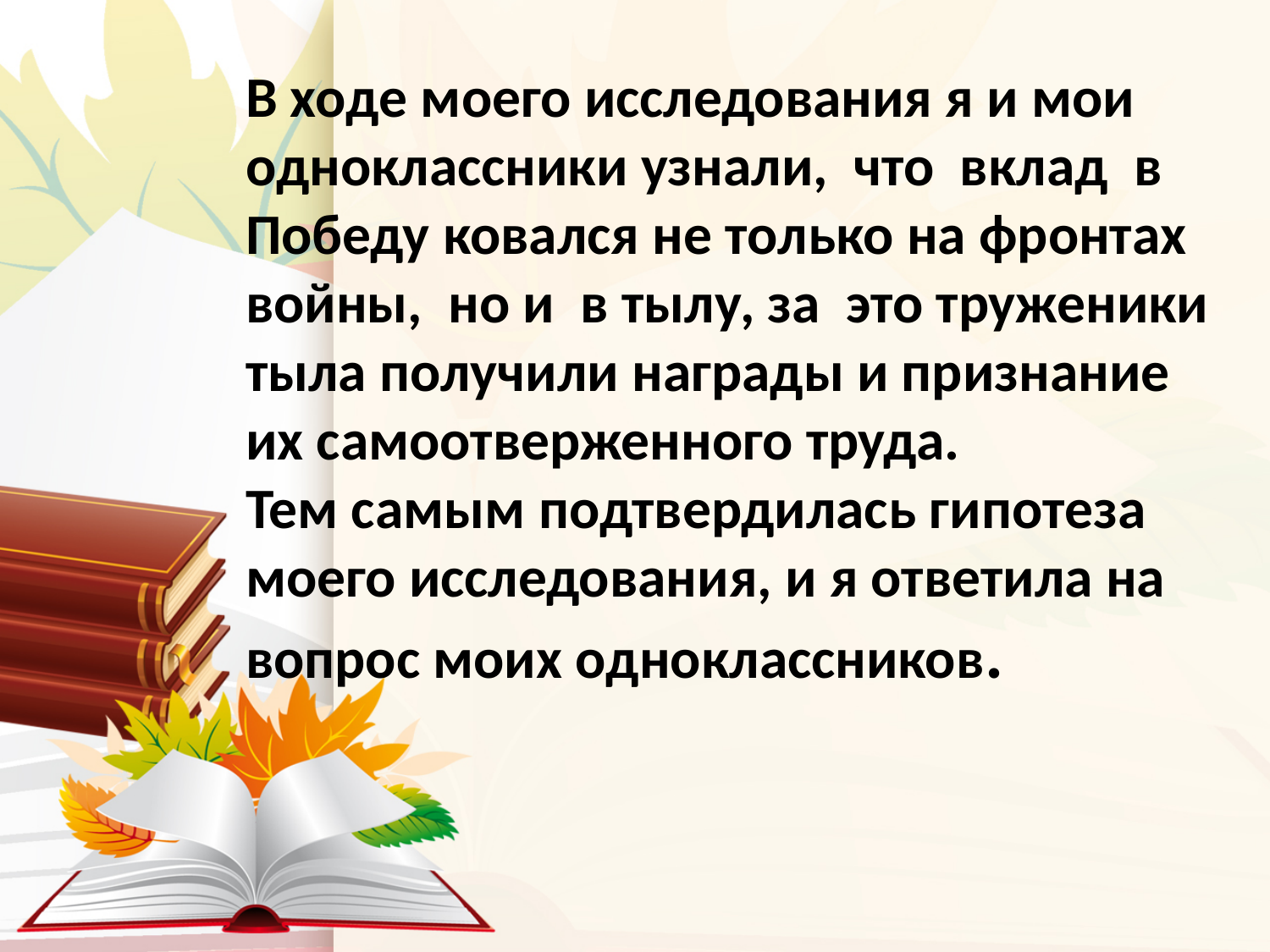

# В ходе моего исследования я и мои одноклассники узнали,  что  вклад  в Победу ковался не только на фронтах войны,  но и  в тылу, за  это труженики тыла получили награды и признание их самоотверженного труда. Тем самым подтвердилась гипотеза моего исследования, и я ответила на вопрос моих одноклассников.